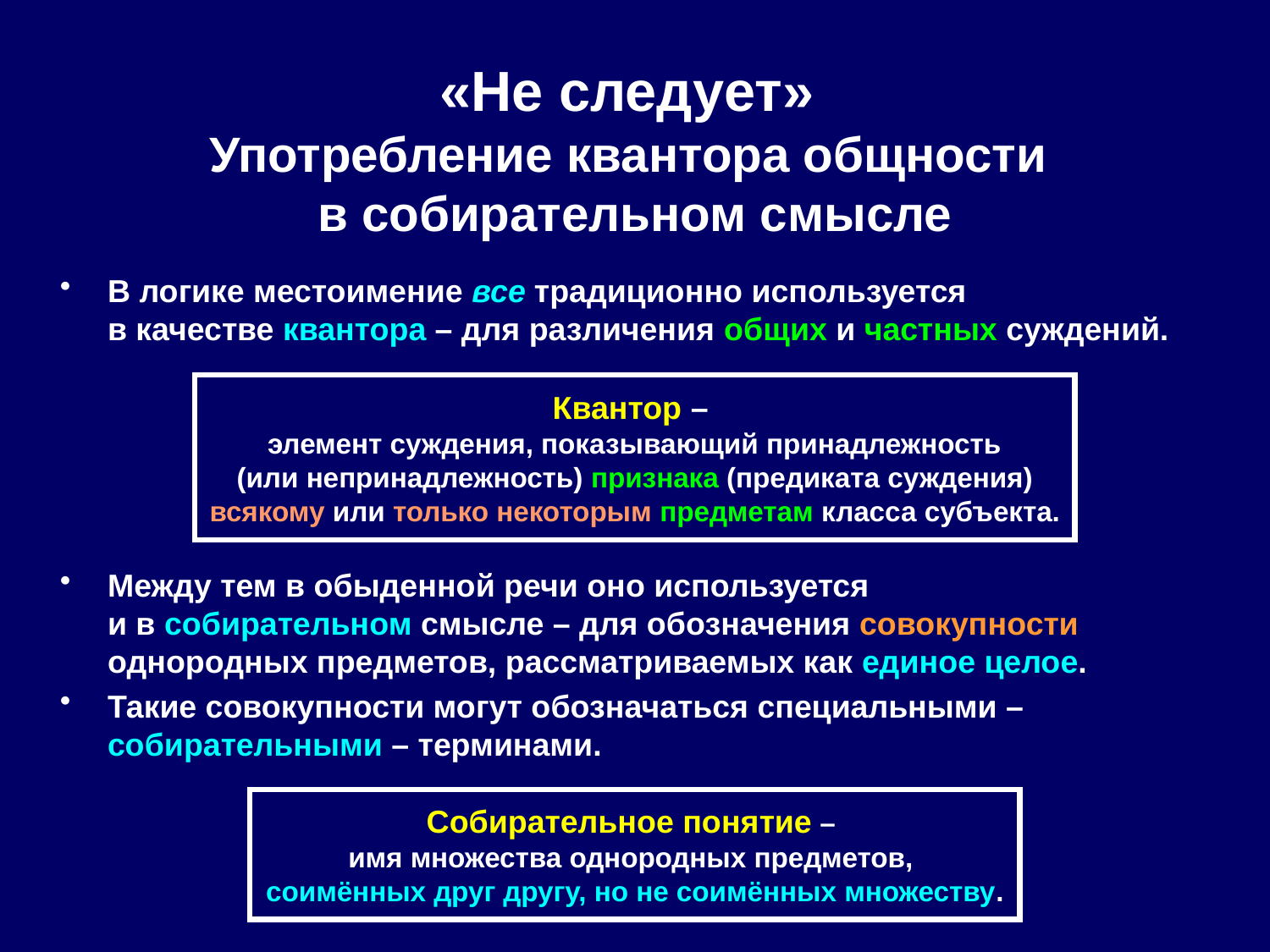

# «Не следует» Употребление квантора общности в собирательном смысле
В логике местоимение все традиционно используется
в качестве квантора – для различения общих и частных суждений.
Между тем в обыденной речи оно используется
и в собирательном смысле – для обозначения совокупности однородных предметов, рассматриваемых как единое целое.
Такие совокупности могут обозначаться специальными – собирательными – терминами.
Квантор –
 элемент суждения, показывающий принадлежность
(или непринадлежность) признака (предиката суждения) всякому или только некоторым предметам класса субъекта.
Собирательное понятие –
имя множества однородных предметов,
соимённых друг другу, но не соимённых множеству.